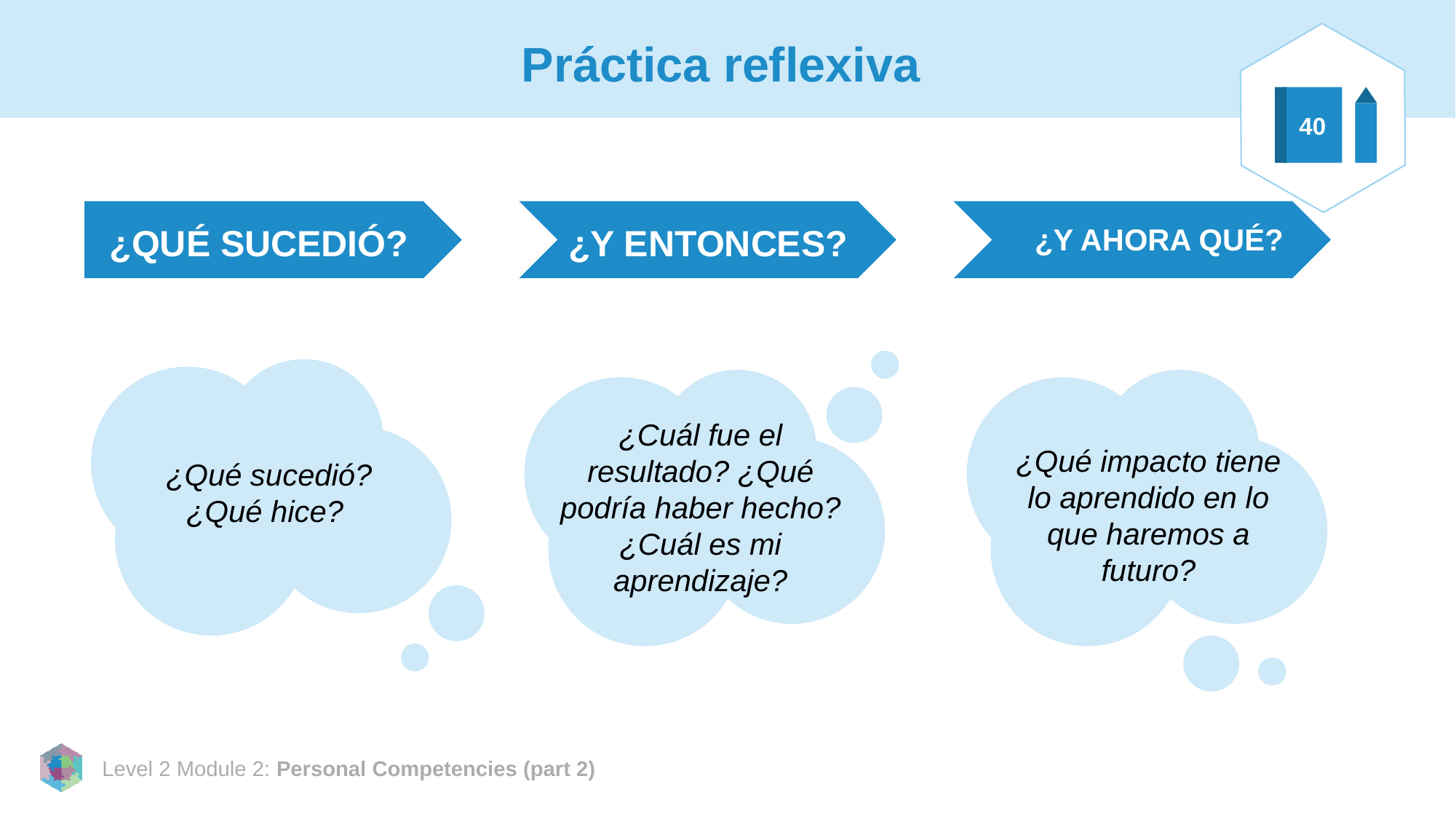

# Práctica reflexiva

40

¿QUÉ SUCEDIÓ?
¿Y ENTONCES?
¿Y AHORA QUÉ?

¿Cuál fue el resultado? ¿Qué podría haber hecho? ¿Cuál es mi aprendizaje?
¿Qué impacto tiene lo aprendido en lo que haremos a futuro?
¿Qué sucedió? ¿Qué hice?